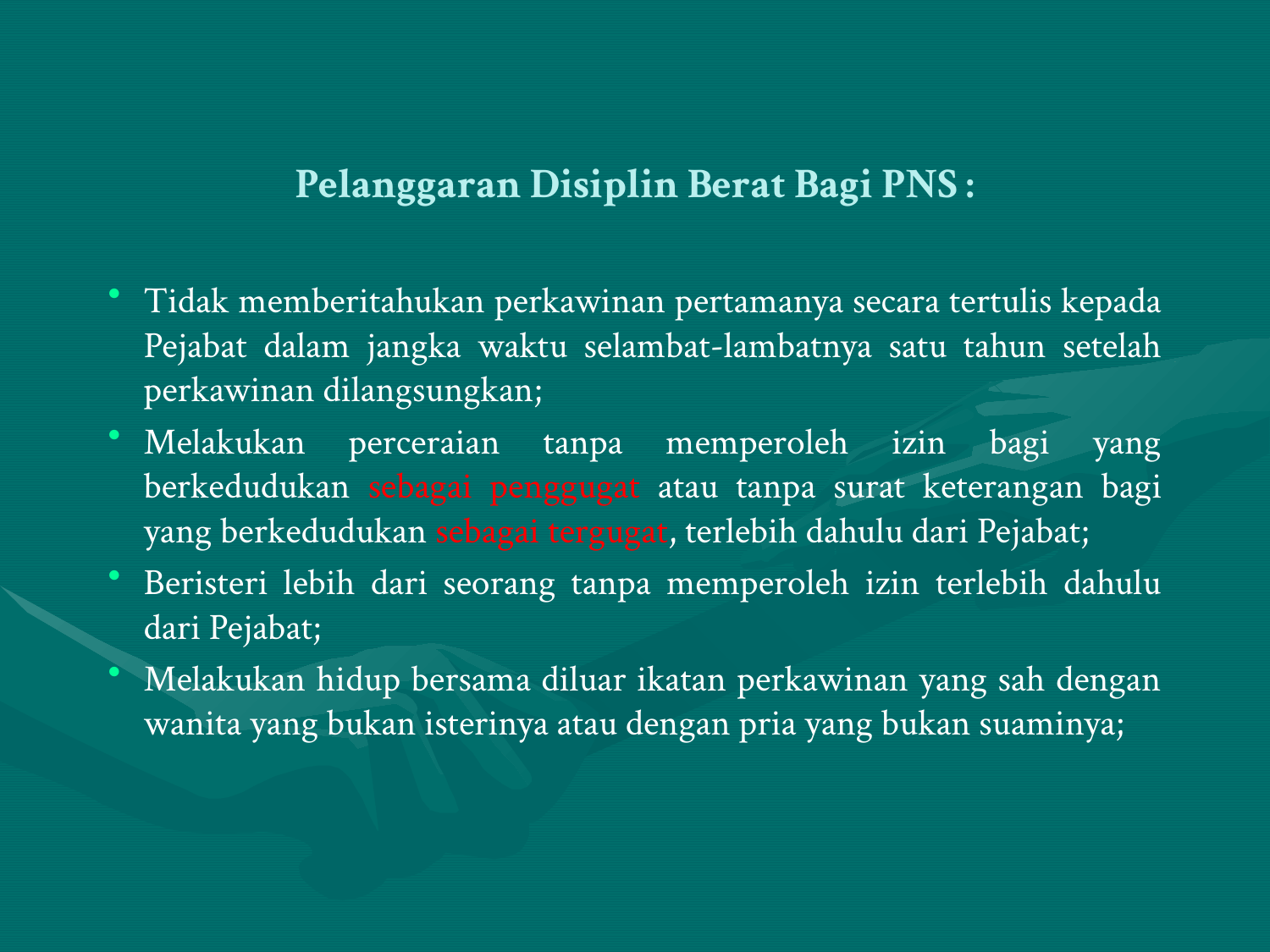

# Pelanggaran Disiplin Berat Bagi PNS :
Tidak memberitahukan perkawinan pertamanya secara tertulis kepada Pejabat dalam jangka waktu selambat-lambatnya satu tahun setelah perkawinan dilangsungkan;
Melakukan perceraian tanpa memperoleh izin bagi yang berkedudukan sebagai penggugat atau tanpa surat keterangan bagi yang berkedudukan sebagai tergugat, terlebih dahulu dari Pejabat;
Beristeri lebih dari seorang tanpa memperoleh izin terlebih dahulu dari Pejabat;
Melakukan hidup bersama diluar ikatan perkawinan yang sah dengan wanita yang bukan isterinya atau dengan pria yang bukan suaminya;